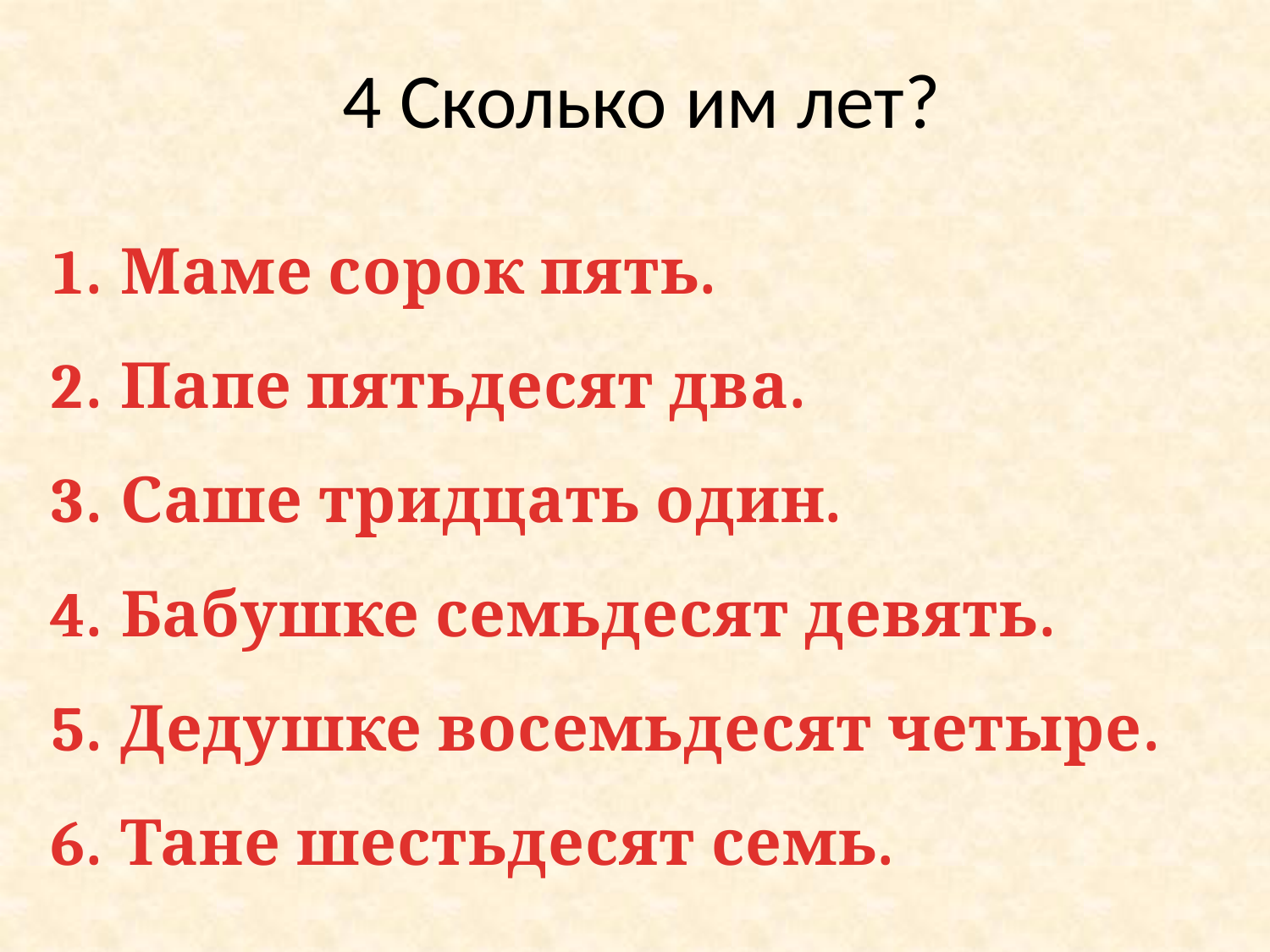

4 Сколько им лет?
Маме сорок пять.
Папе пятьдесят два.
Саше тридцать один.
Бабушке семьдесят девять.
Дедушке восемьдесят четыре.
Тане шестьдесят семь.